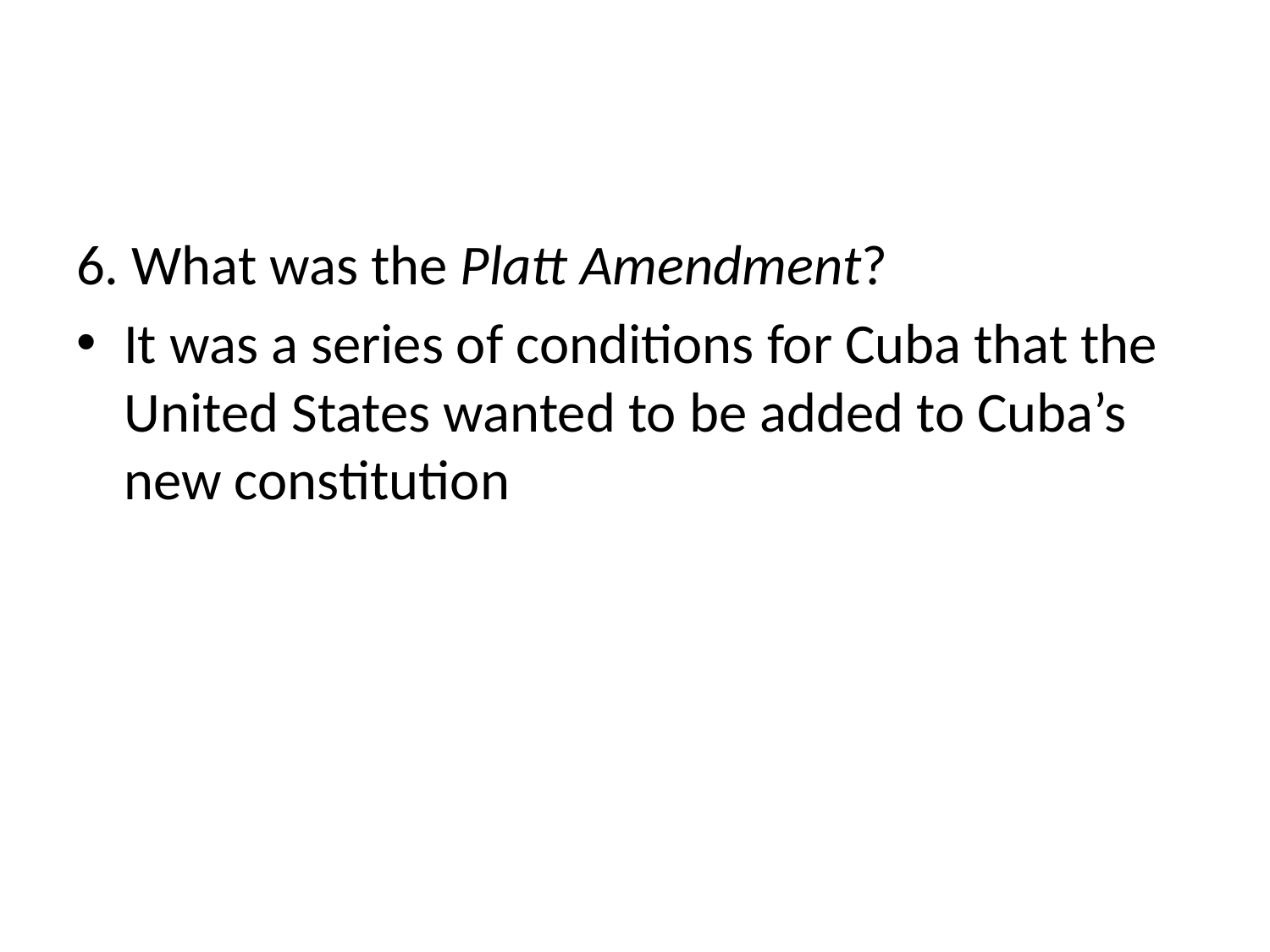

#
6. What was the Platt Amendment?
It was a series of conditions for Cuba that the United States wanted to be added to Cuba’s new constitution